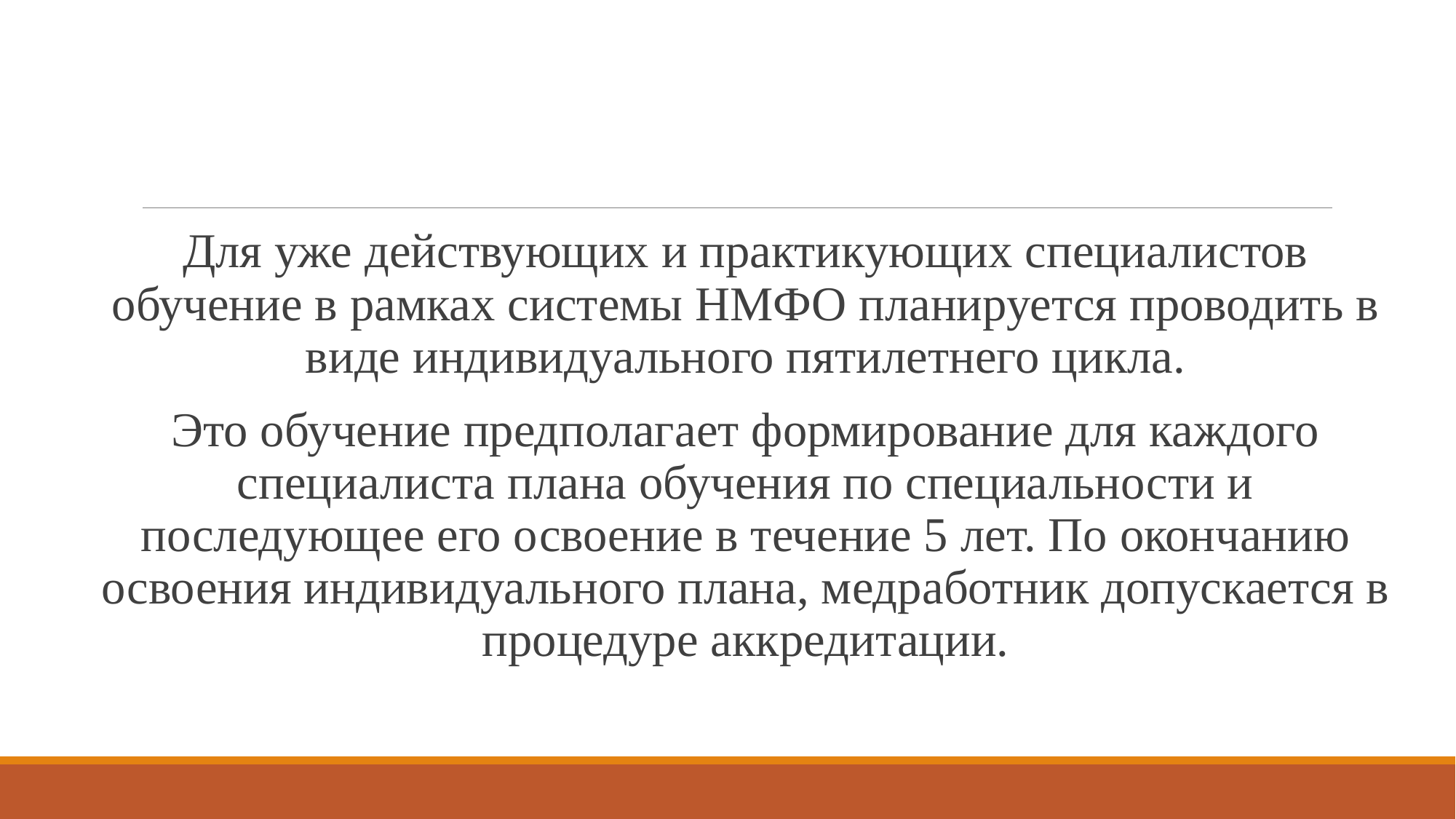

Для уже действующих и практикующих специалистов обучение в рамках системы НМФО планируется проводить в виде индивидуального пятилетнего цикла.
Это обучение предполагает формирование для каждого специалиста плана обучения по специальности и последующее его освоение в течение 5 лет. По окончанию освоения индивидуального плана, медработник допускается в процедуре аккредитации.